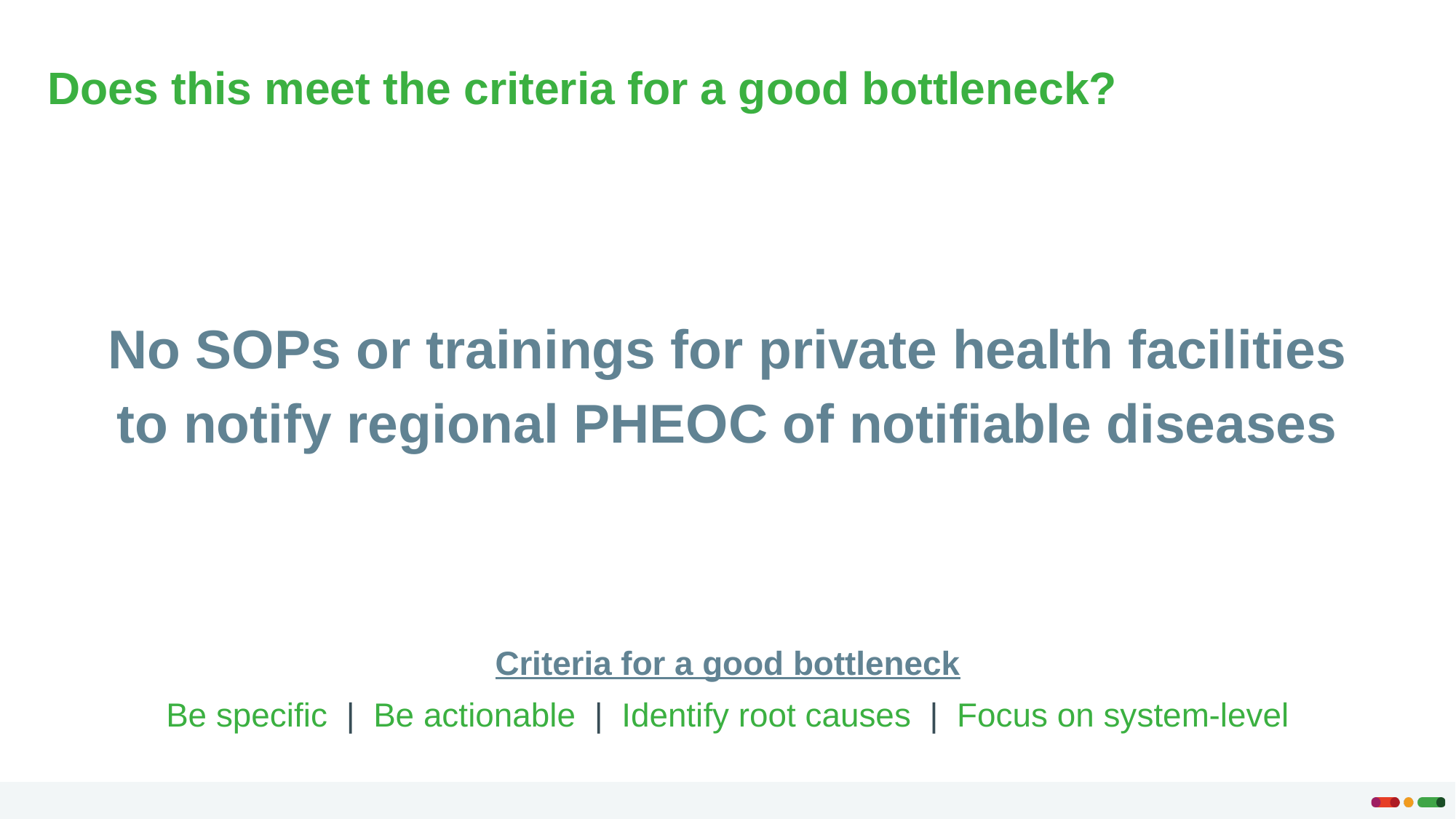

Does this meet the criteria for a good bottleneck?
No SOPs or trainings for private health facilities to notify regional PHEOC of notifiable diseases
Criteria for a good bottleneck
Be specific  |  Be actionable  |  Identify root causes  |  Focus on system-level